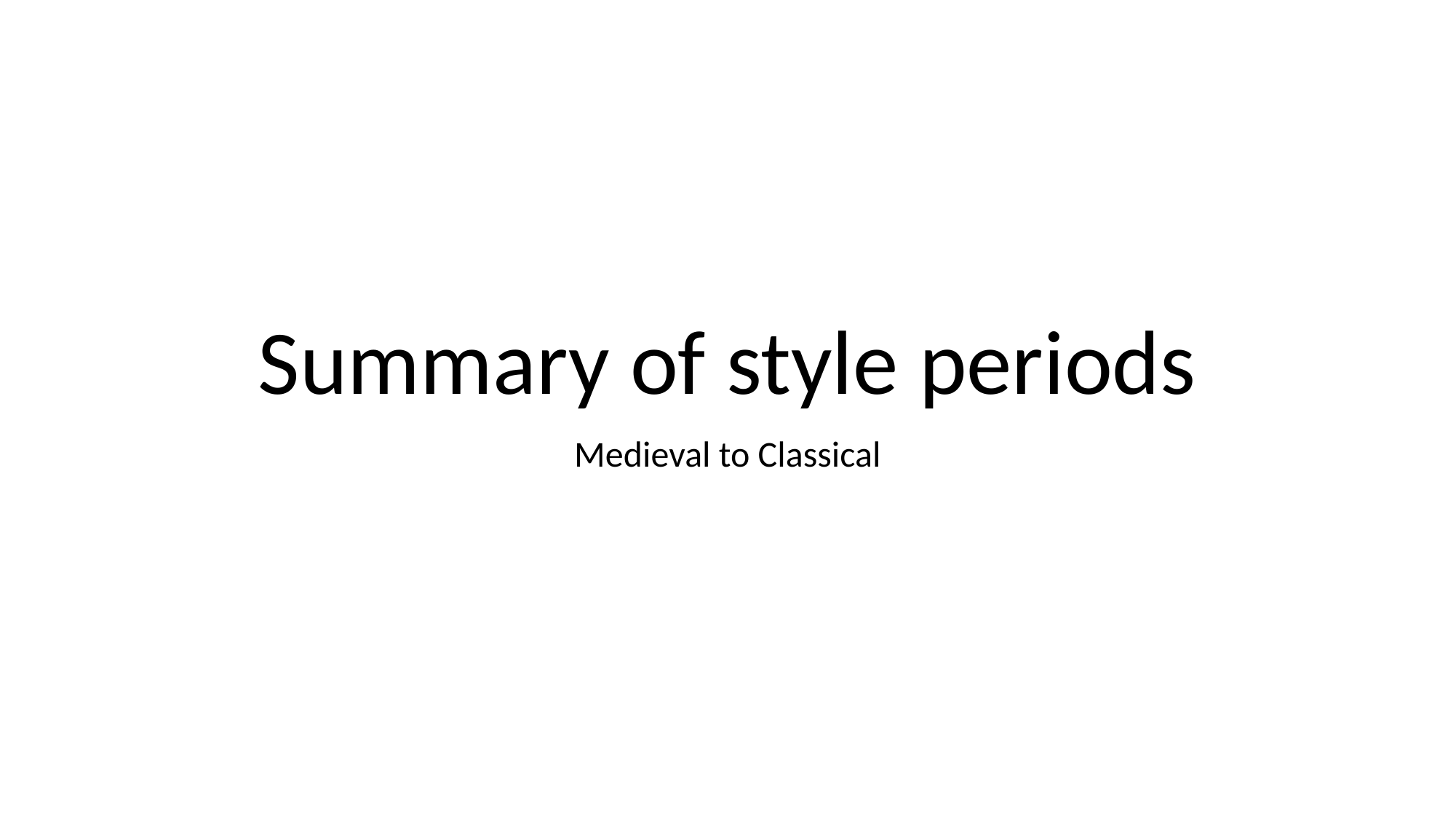

# Summary of style periods
Medieval to Classical